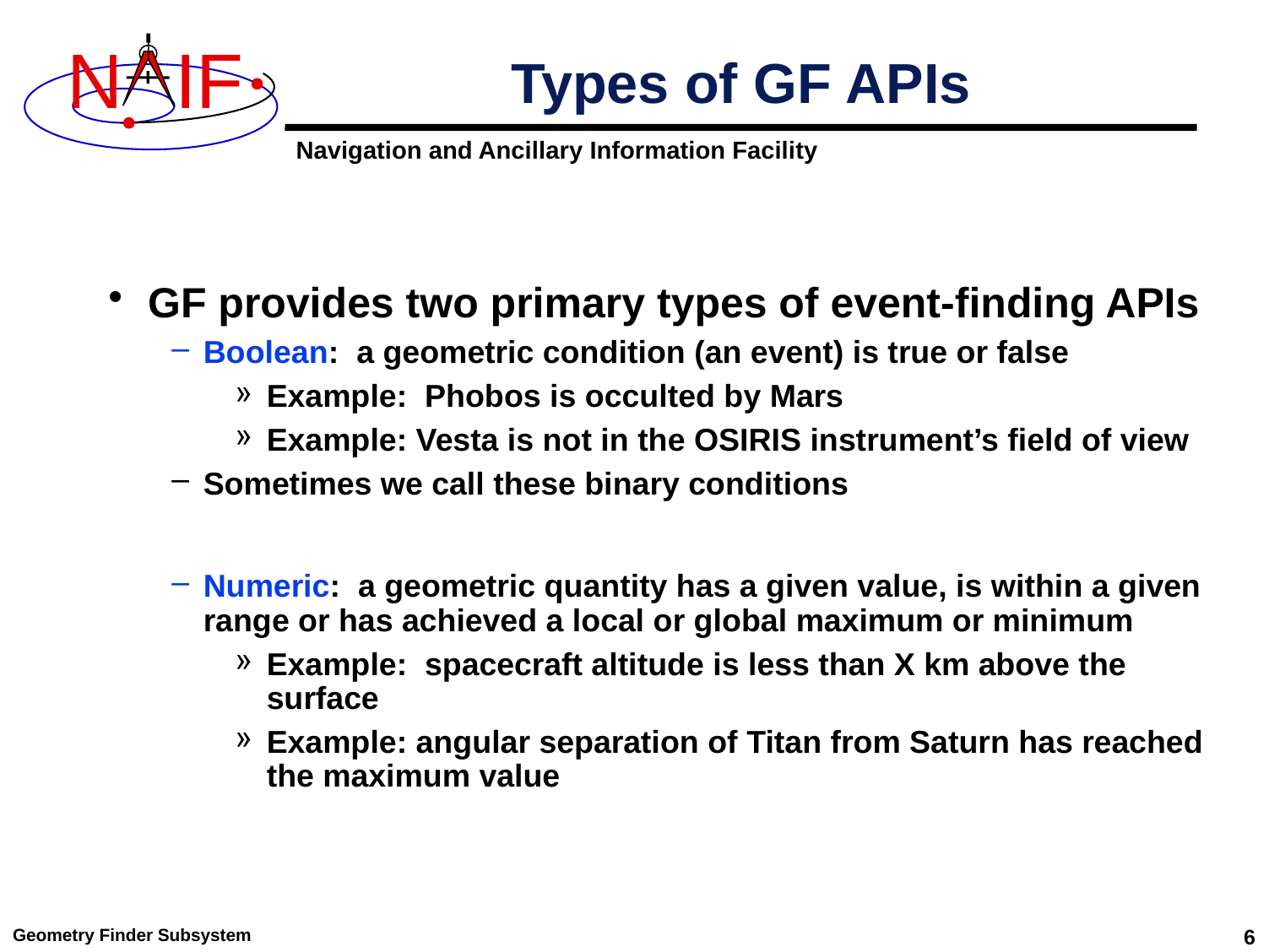

# Types of GF APIs
GF provides two primary types of event-finding APIs
Boolean:  a geometric condition (an event) is true or false
Example:  Phobos is occulted by Mars
Example: Vesta is not in the OSIRIS instrument’s field of view
Sometimes we call these binary conditions

Numeric:  a geometric quantity has a given value, is within a given range or has achieved a local or global maximum or minimum
Example:  spacecraft altitude is less than X km above the surface
Example: angular separation of Titan from Saturn has reached the maximum value
Geometry Finder Subsystem
6